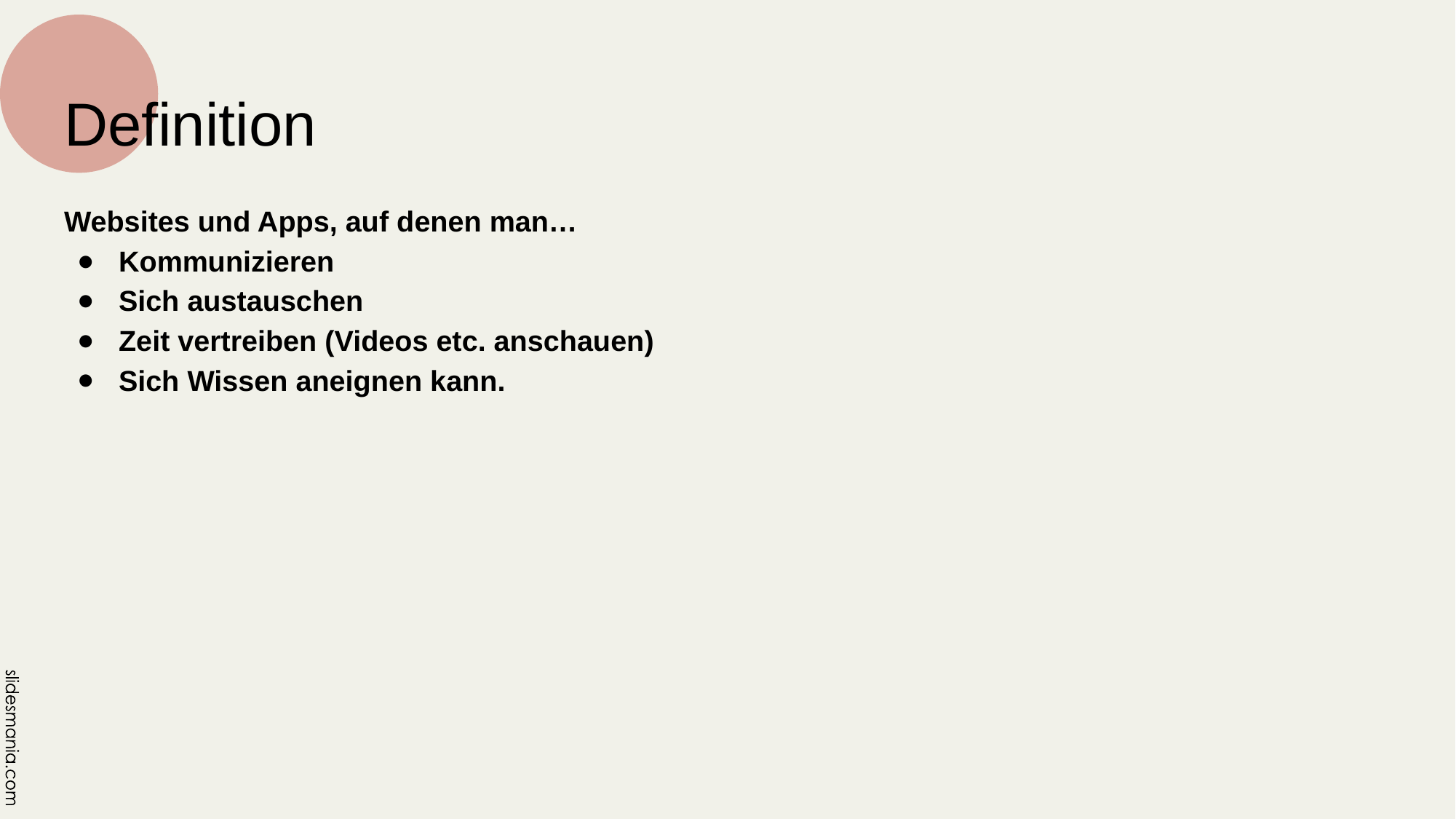

# Definition
Websites und Apps, auf denen man…
Kommunizieren
Sich austauschen
Zeit vertreiben (Videos etc. anschauen)
Sich Wissen aneignen kann.